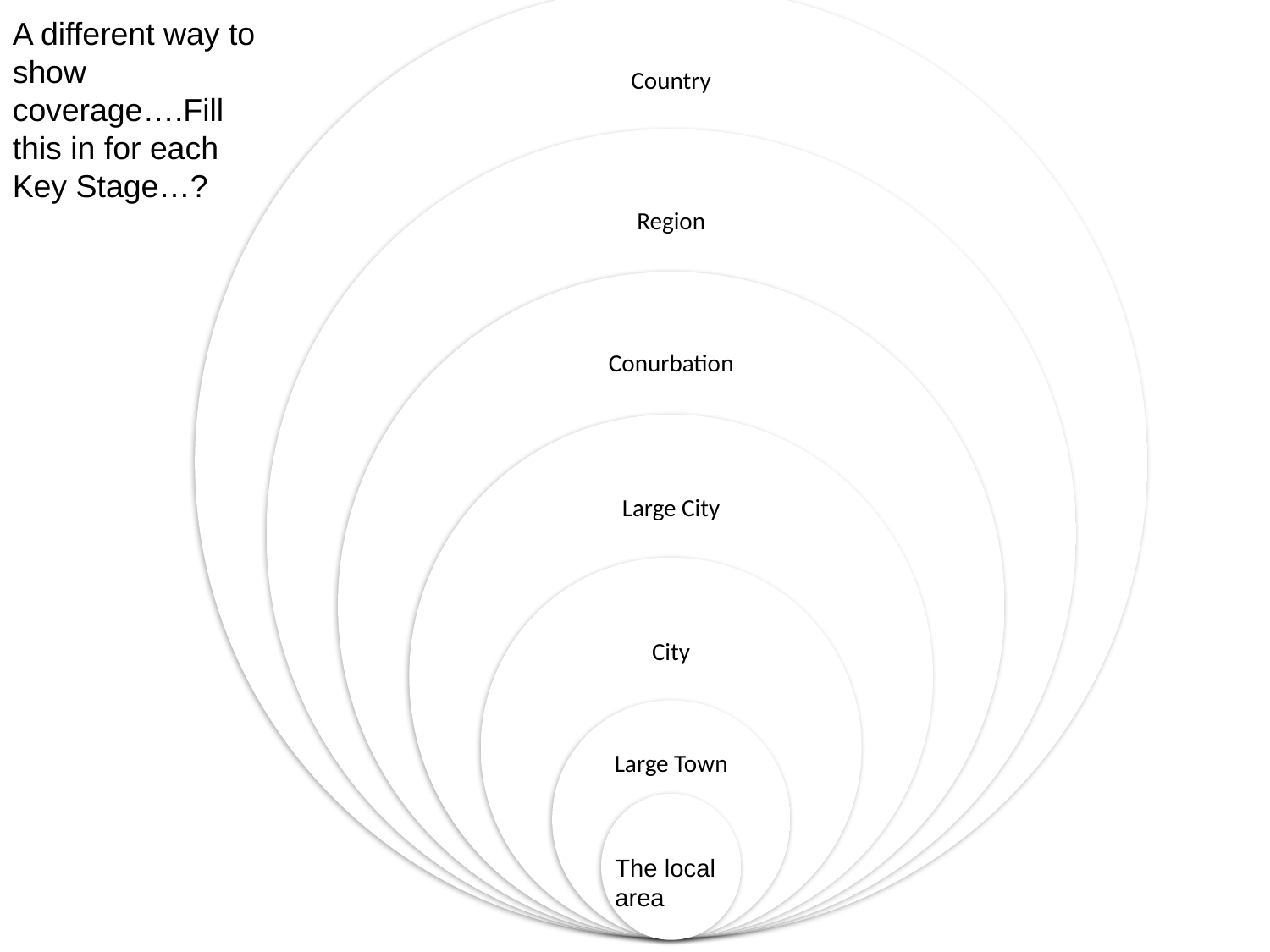

Country
Region
Conurbation
Large City
City
Large Town

A different way to show coverage….Fill this in for each Key Stage…?
The local
area